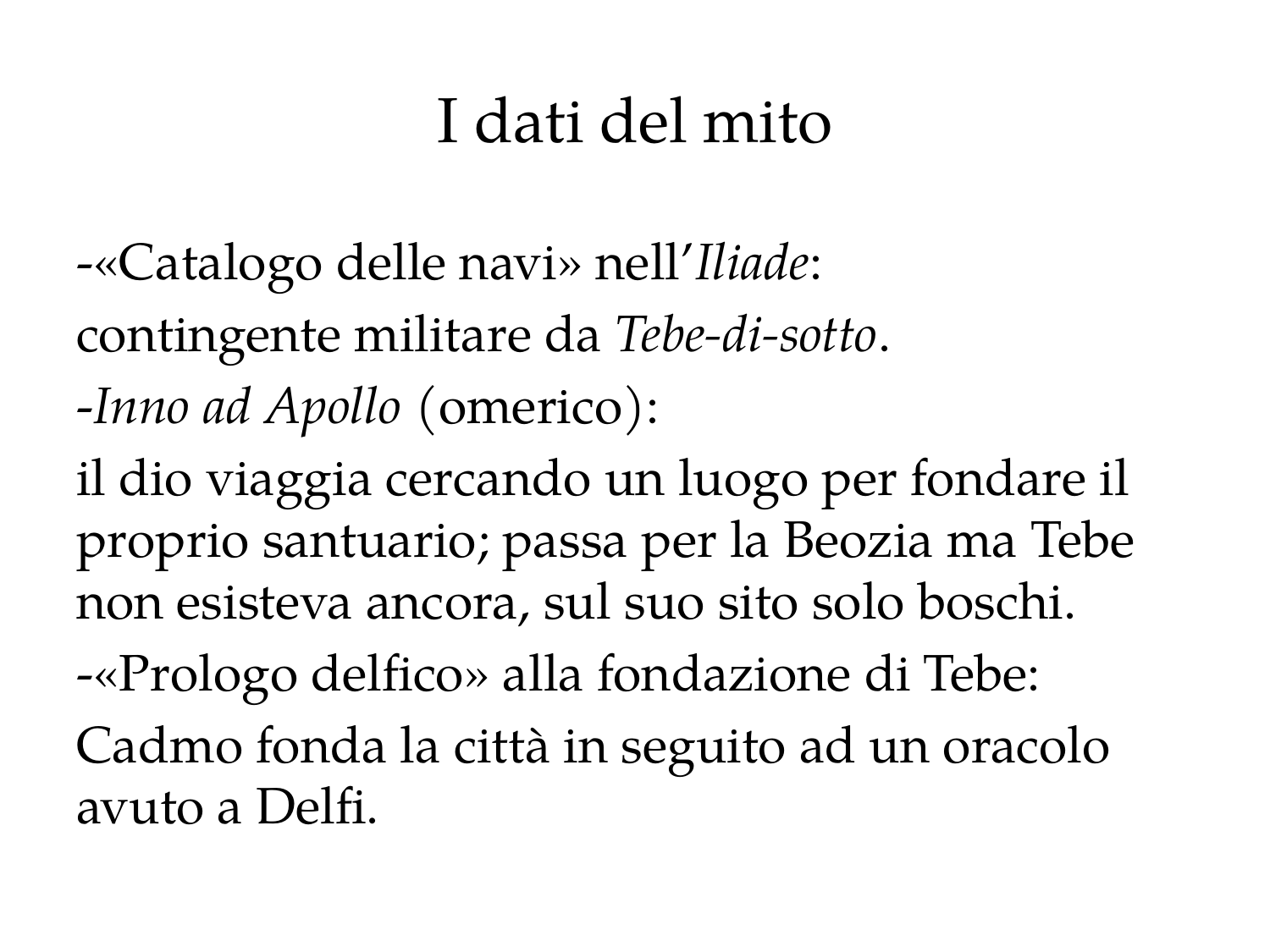

# I dati del mito
-«Catalogo delle navi» nell’Iliade:
contingente militare da Tebe-di-sotto.
-Inno ad Apollo (omerico):
il dio viaggia cercando un luogo per fondare il proprio santuario; passa per la Beozia ma Tebe non esisteva ancora, sul suo sito solo boschi.
-«Prologo delfico» alla fondazione di Tebe:
Cadmo fonda la città in seguito ad un oracolo avuto a Delfi.